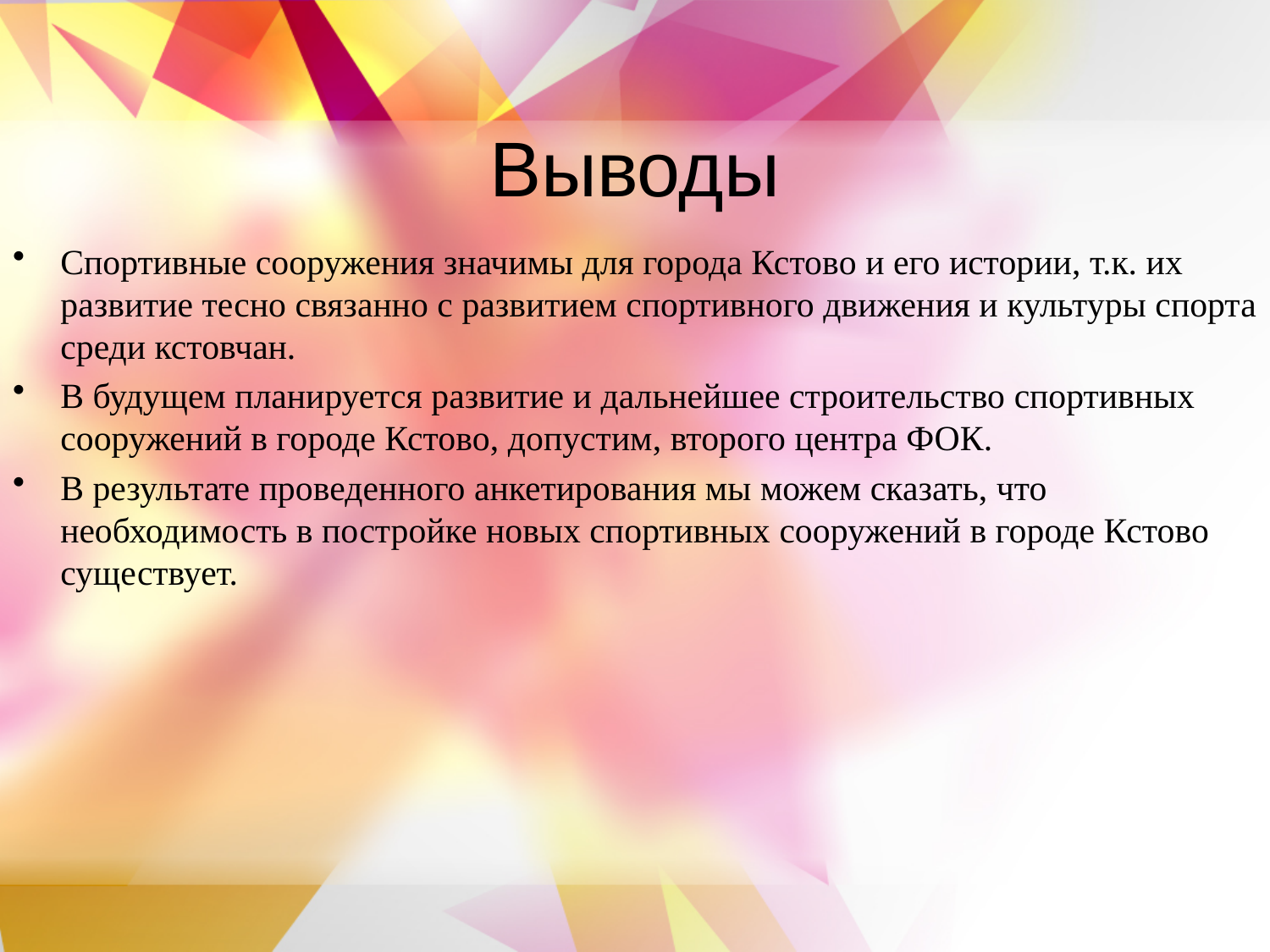

# Выводы
Спортивные сооружения значимы для города Кстово и его истории, т.к. их развитие тесно связанно с развитием спортивного движения и культуры спорта среди кстовчан.
В будущем планируется развитие и дальнейшее строительство спортивных сооружений в городе Кстово, допустим, второго центра ФОК.
В результате проведенного анкетирования мы можем сказать, что необходимость в постройке новых спортивных сооружений в городе Кстово существует.